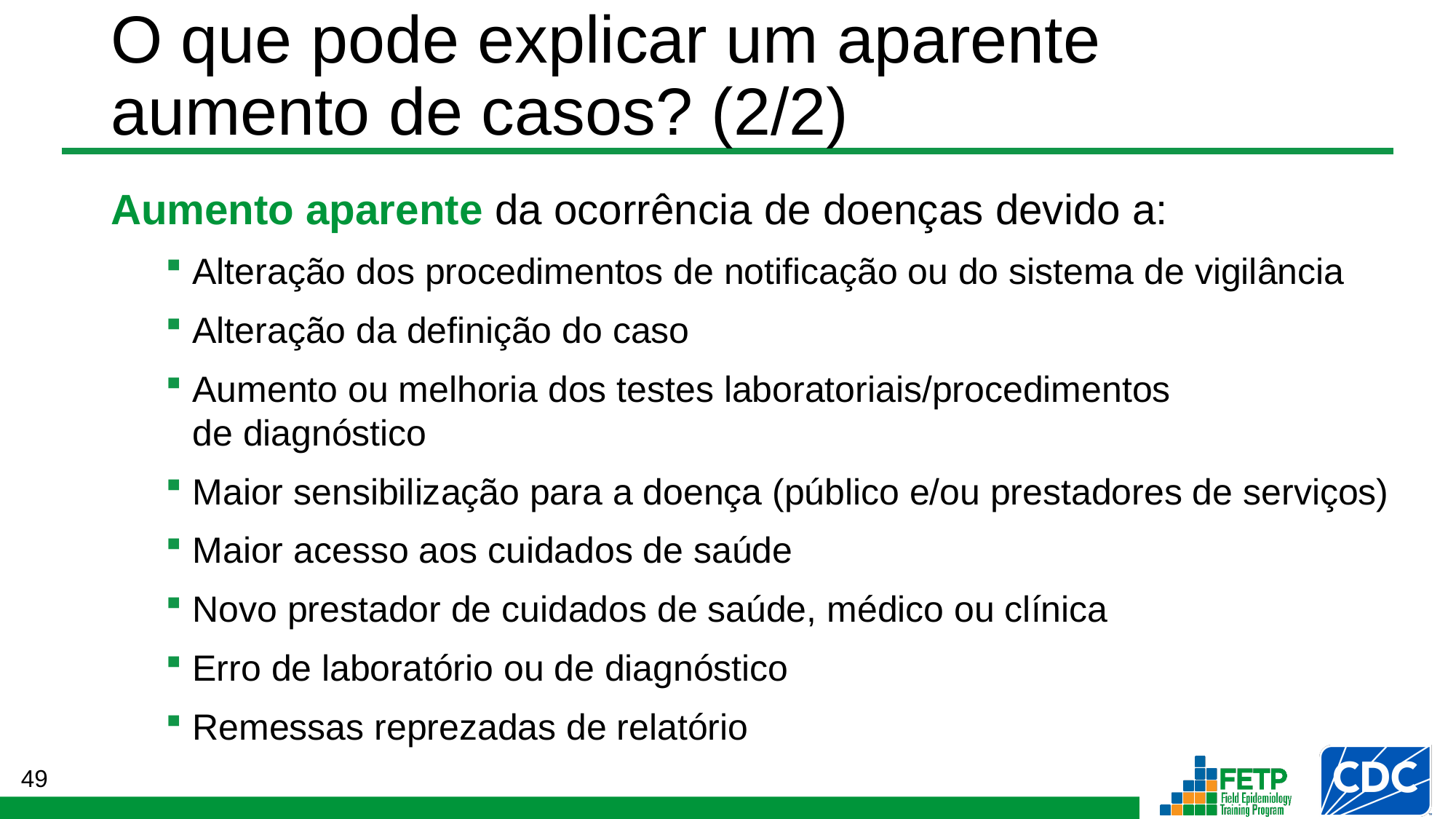

# O que pode explicar um aparente aumento de casos? (2/2)
Aumento aparente da ocorrência de doenças devido a:
Alteração dos procedimentos de notificação ou do sistema de vigilância
Alteração da definição do caso
Aumento ou melhoria dos testes laboratoriais/procedimentos
de diagnóstico
Maior sensibilização para a doença (público e/ou prestadores de serviços)
Maior acesso aos cuidados de saúde
Novo prestador de cuidados de saúde, médico ou clínica
Erro de laboratório ou de diagnóstico
Remessas reprezadas de relatório